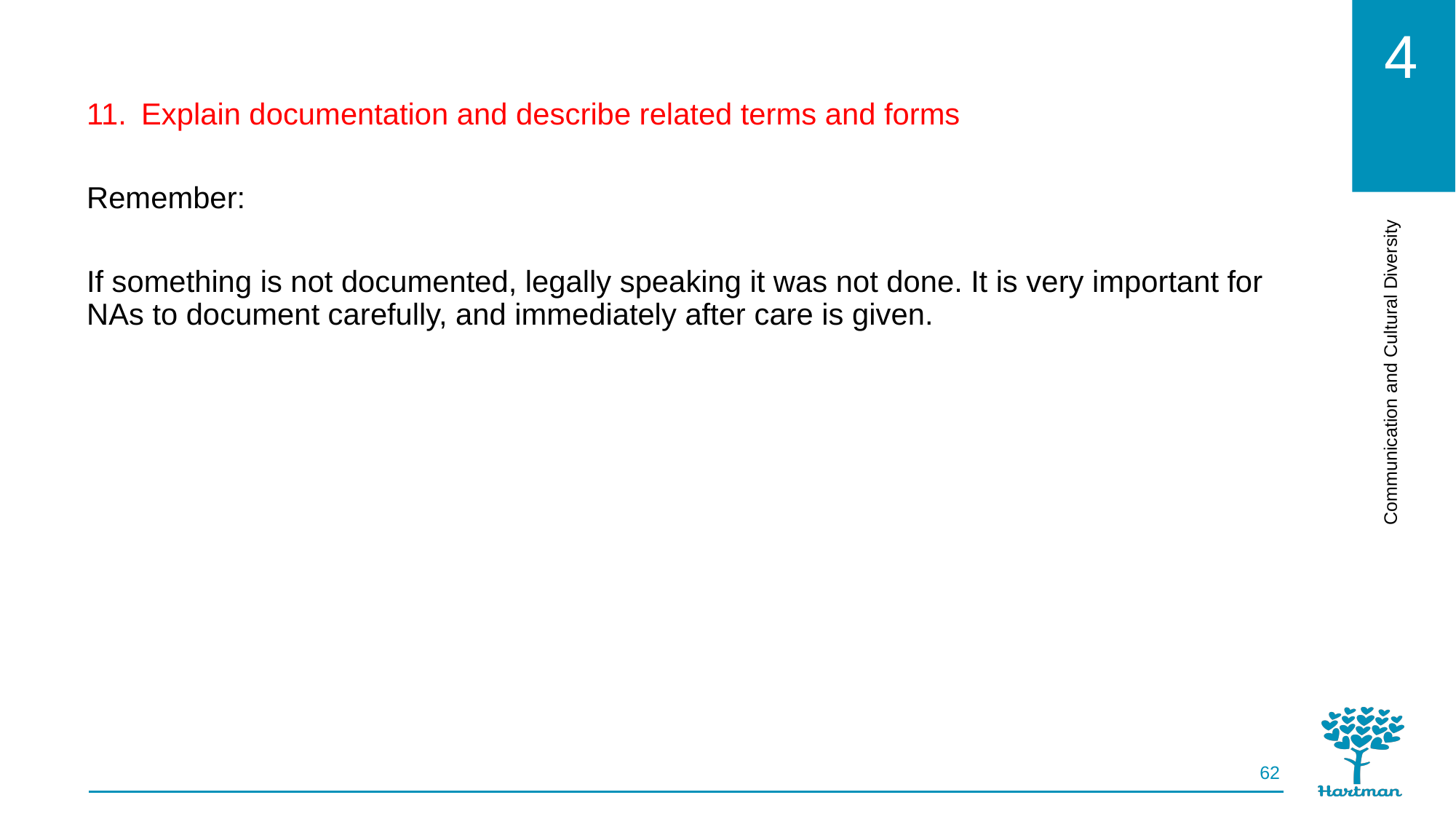

Explain documentation and describe related terms and forms

Remember:

If something is not documented, legally speaking it was not done. It is very important for NAs to document carefully, and immediately after care is given.

62